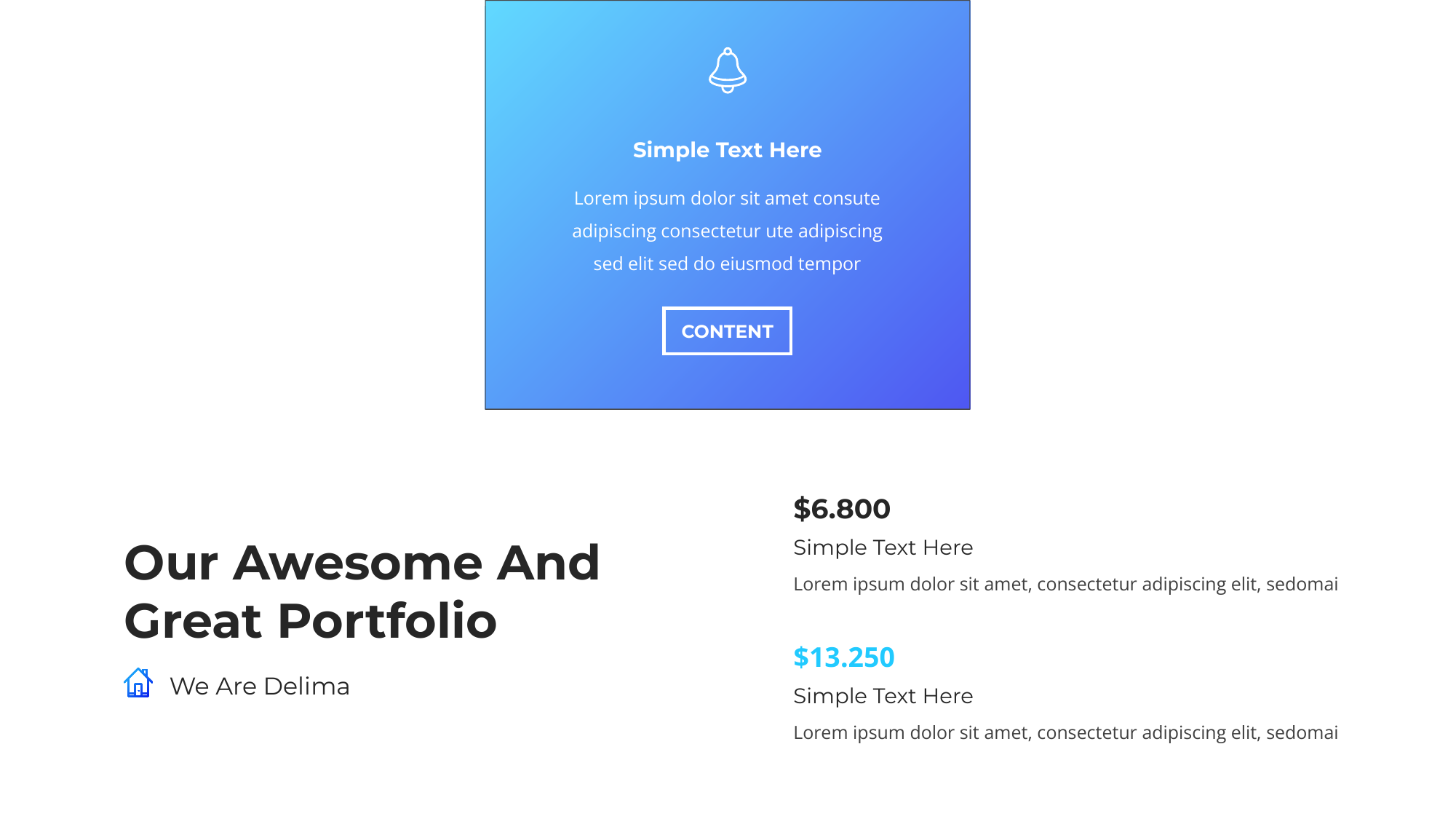

Simple Text Here
Lorem ipsum dolor sit amet consute adipiscing consectetur ute adipiscing sed elit sed do eiusmod tempor

CONTENT

$6.800
Simple Text Here
Lorem ipsum dolor sit amet, consectetur adipiscing elit, sedomai
Our Awesome And Great Portfolio
We Are Delima

$13.250
Simple Text Here
Lorem ipsum dolor sit amet, consectetur adipiscing elit, sedomai